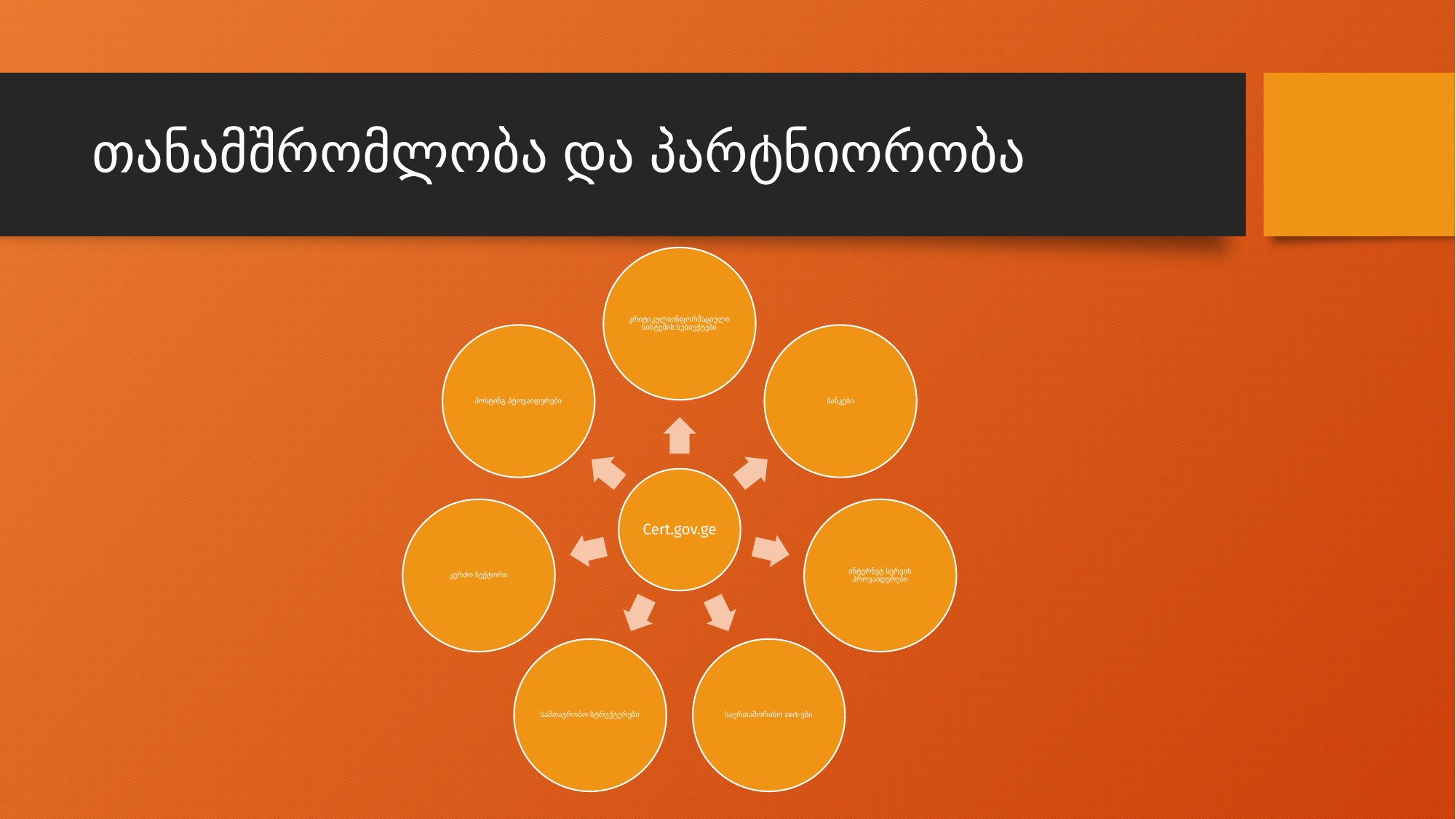

# თანამშრომლობა და პარტნიორობა
Cert.gov.ge

კრიტიკულიინფორმაციული სისტემის სუბიექტები

ბანკები

ინტერნეტ სერვის პროვაიდერები

საერთაშორისო cert-ები

სამთავრობო სტრუქტურები

კერძო სექტორი

ჰოსტინგ პტოვაიდერები